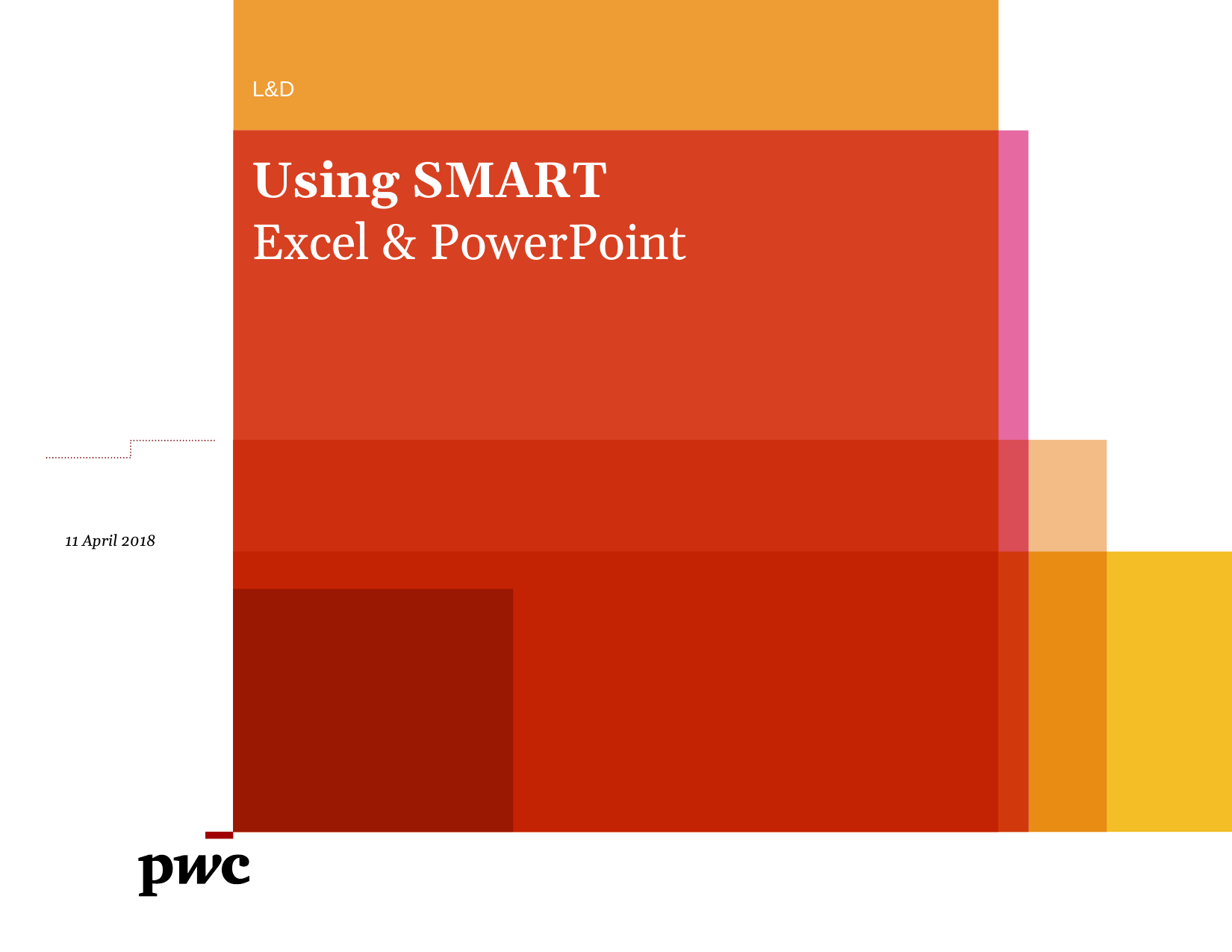

L&D

# Using SMART
Excel & PowerPoint
11 April 2018